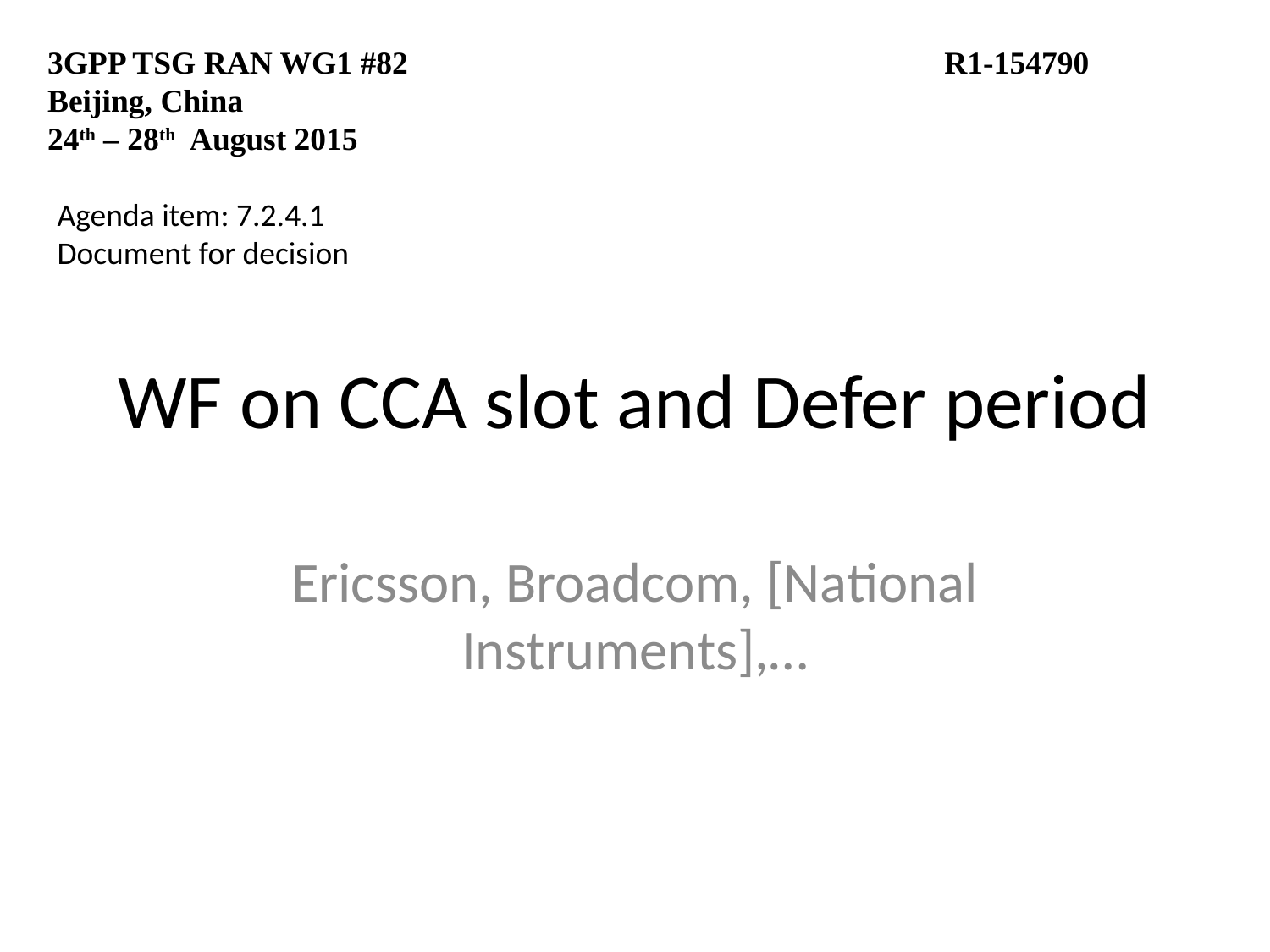

3GPP TSG RAN WG1 #82				       	 R1-154790
Beijing, China
24th – 28th  August 2015
Agenda item: 7.2.4.1
Document for decision
# WF on CCA slot and Defer period
Ericsson, Broadcom, [National Instruments],…